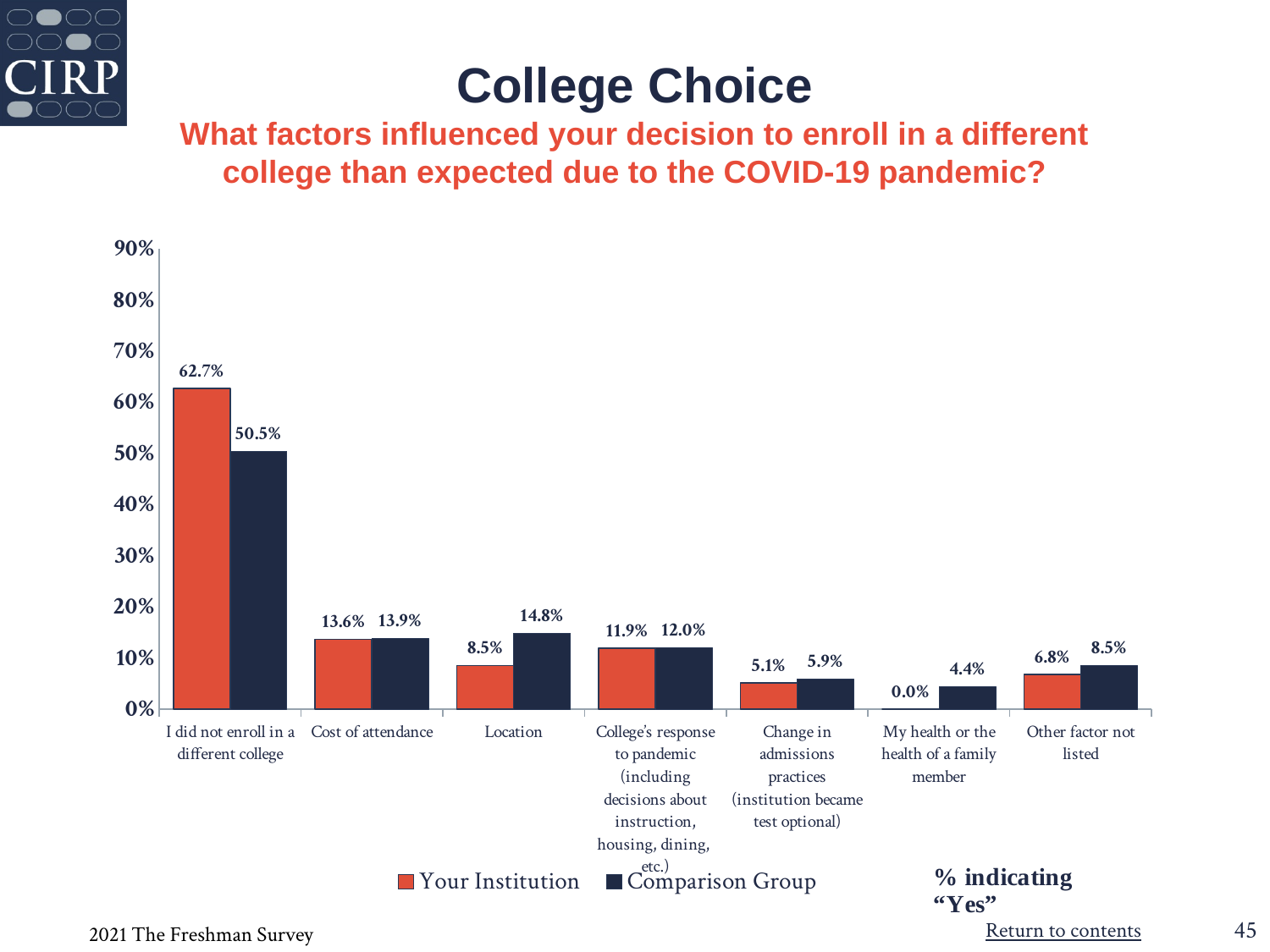

# College Choice What factors influenced your decision to enroll in a different college than expected due to the COVID-19 pandemic?

### Chart: Sex

| Category |
|---|

### Chart

| Category | Your Institution | Comparison Group |
|---|---|---|
| I did not enroll in a different college | 0.627 | 0.505 |
| Cost of attendance | 0.136 | 0.139 |
| Location | 0.085 | 0.148 |
| College’s response to pandemic (including decisions about instruction, housing, dining,
etc.)
 | 0.119 | 0.12 |
| Change in admissions practices (institution became test optional) | 0.051 | 0.059 |
| My health or the health of a family member | 0.0 | 0.044 |
| Other factor not listed | 0.068 | 0.085 |
2021 The Freshman Survey
Return to contents
45